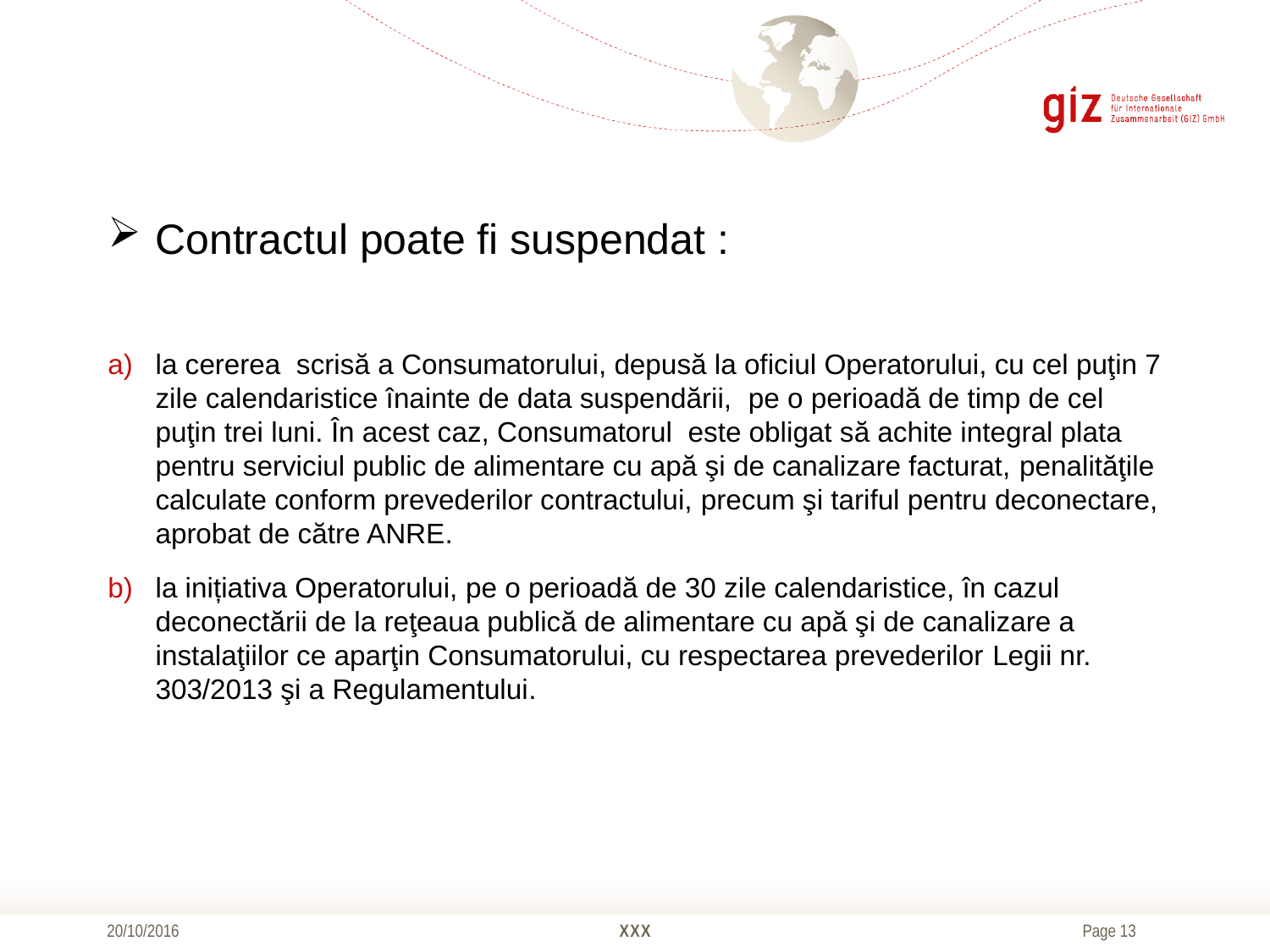

# Contractul poate fi suspendat :
la cererea  scrisă a Consumatorului, depusă la oficiul Operatorului, cu cel puţin 7 zile calendaristice înainte de data suspendării,  pe o perioadă de timp de cel puţin trei luni. În acest caz, Consumatorul  este obligat să achite integral plata pentru serviciul public de alimentare cu apă şi de canalizare facturat, penalităţile calculate conform prevederilor contractului, precum şi tariful pentru deconectare, aprobat de către ANRE.
la inițiativa Operatorului, pe o perioadă de 30 zile calendaristice, în cazul deconectării de la reţeaua publică de alimentare cu apă şi de canalizare a instalaţiilor ce aparţin Consumatorului, cu respectarea prevederilor Legii nr. 303/2013 şi a Regulamentului.

20/10/2016
XXX